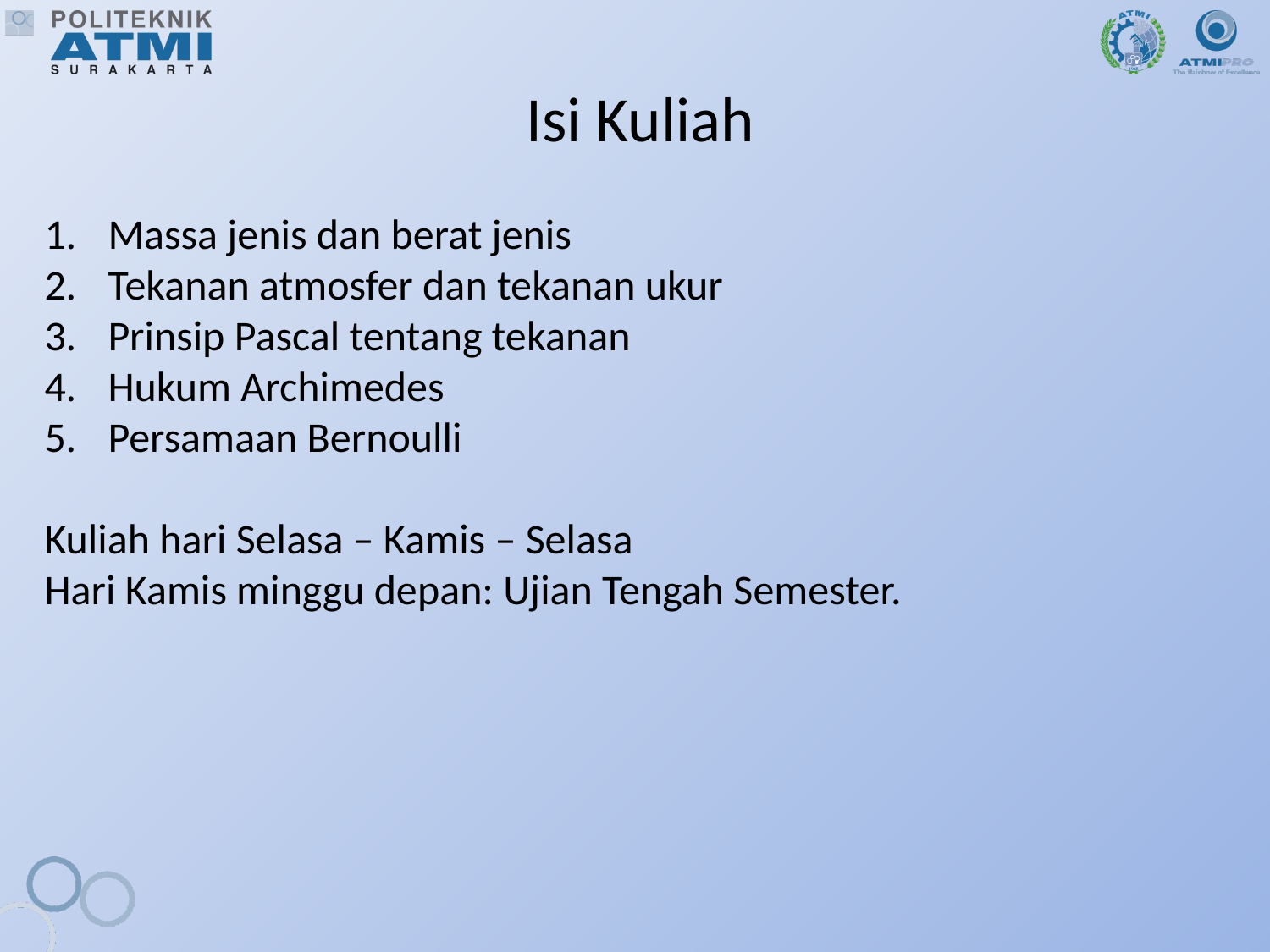

# Isi Kuliah
Massa jenis dan berat jenis
Tekanan atmosfer dan tekanan ukur
Prinsip Pascal tentang tekanan
Hukum Archimedes
Persamaan Bernoulli

Kuliah hari Selasa – Kamis – Selasa
Hari Kamis minggu depan: Ujian Tengah Semester.